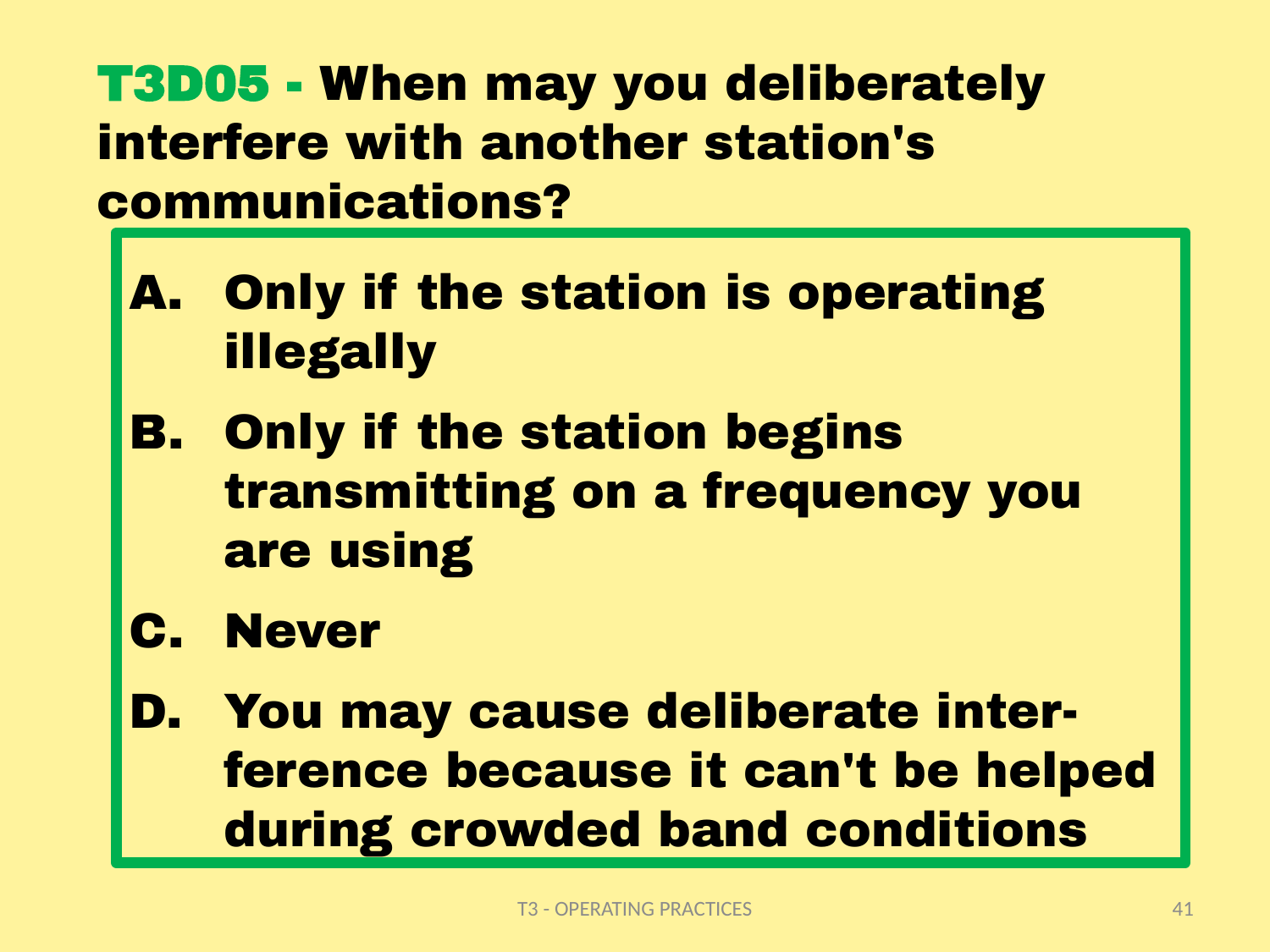

# T3D05 - When may you deliberately interfere with another station's communications?

Only if the station is operating illegally

Only if the station begins transmitting on a frequency you are using

Never

You may cause deliberate inter-ference because it can't be helped during crowded band conditions
T3 - OPERATING PRACTICES
41